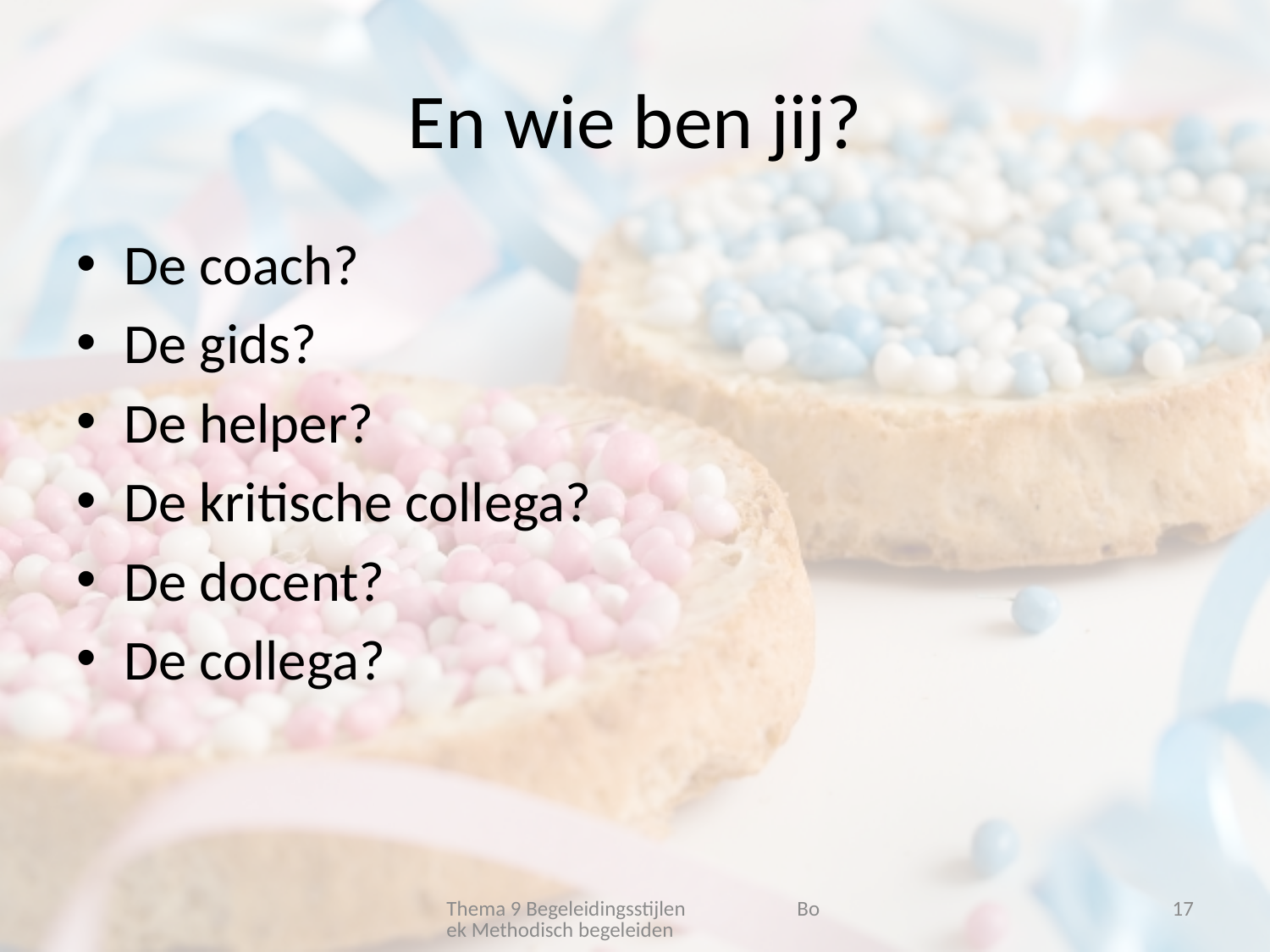

# En wie ben jij?
De coach?
De gids?
De helper?
De kritische collega?
De docent?
De collega?
Thema 9 Begeleidingsstijlen                       Boek Methodisch begeleiden
17